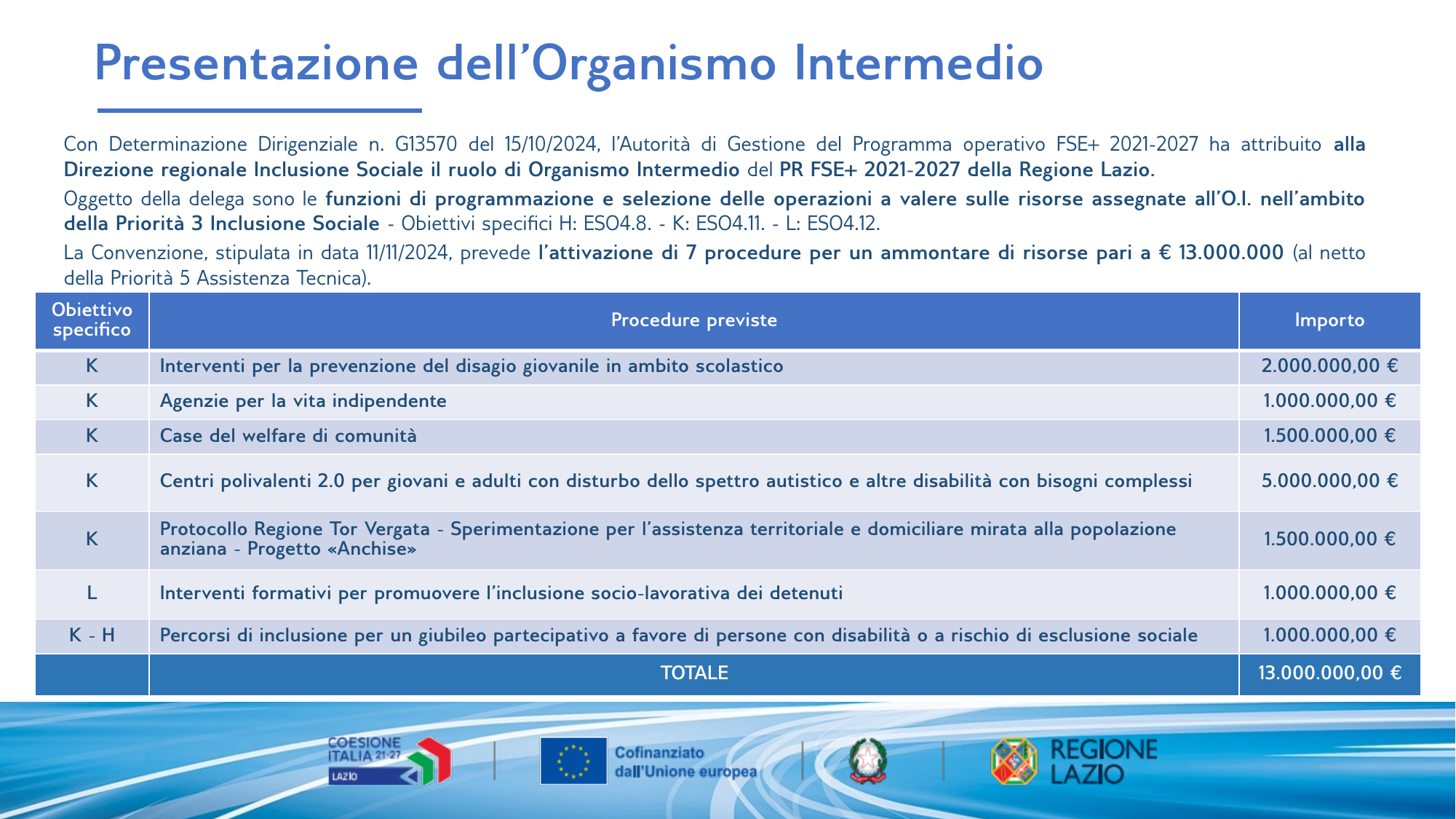

Presentazione dell’Organismo Intermedio
Con Determinazione Dirigenziale n. G13570 del 15/10/2024, l’Autorità di Gestione del Programma operativo FSE+ 2021-2027 ha attribuito alla Direzione regionale Inclusione Sociale il ruolo di Organismo Intermedio del PR FSE+ 2021-2027 della Regione Lazio.
Oggetto della delega sono le funzioni di programmazione e selezione delle operazioni a valere sulle risorse assegnate all’O.I. nell’ambito della Priorità 3 Inclusione Sociale - Obiettivi specifici H: ESO4.8. - K: ESO4.11. - L: ESO4.12.
La Convenzione, stipulata in data 11/11/2024, prevede l’attivazione di 7 procedure per un ammontare di risorse pari a € 13.000.000 (al netto della Priorità 5 Assistenza Tecnica).

| Obiettivo specifico | Procedure previste | Importo |
| --- | --- | --- |
| K | Interventi per la prevenzione del disagio giovanile in ambito scolastico | 2.000.000,00 € |
| K | Agenzie per la vita indipendente | 1.000.000,00 € |
| K | Case del welfare di comunità | 1.500.000,00 € |
| K | Centri polivalenti 2.0 per giovani e adulti con disturbo dello spettro autistico e altre disabilità con bisogni complessi | 5.000.000,00 € |
| K | Protocollo Regione Tor Vergata - Sperimentazione per l’assistenza territoriale e domiciliare mirata alla popolazione anziana - Progetto «Anchise» | 1.500.000,00 € |
| L | Interventi formativi per promuovere l’inclusione socio-lavorativa dei detenuti | 1.000.000,00 € |
| K - H | Percorsi di inclusione per un giubileo partecipativo a favore di persone con disabilità o a rischio di esclusione sociale | 1.000.000,00 € |
|  | TOTALE | 13.000.000,00 € |